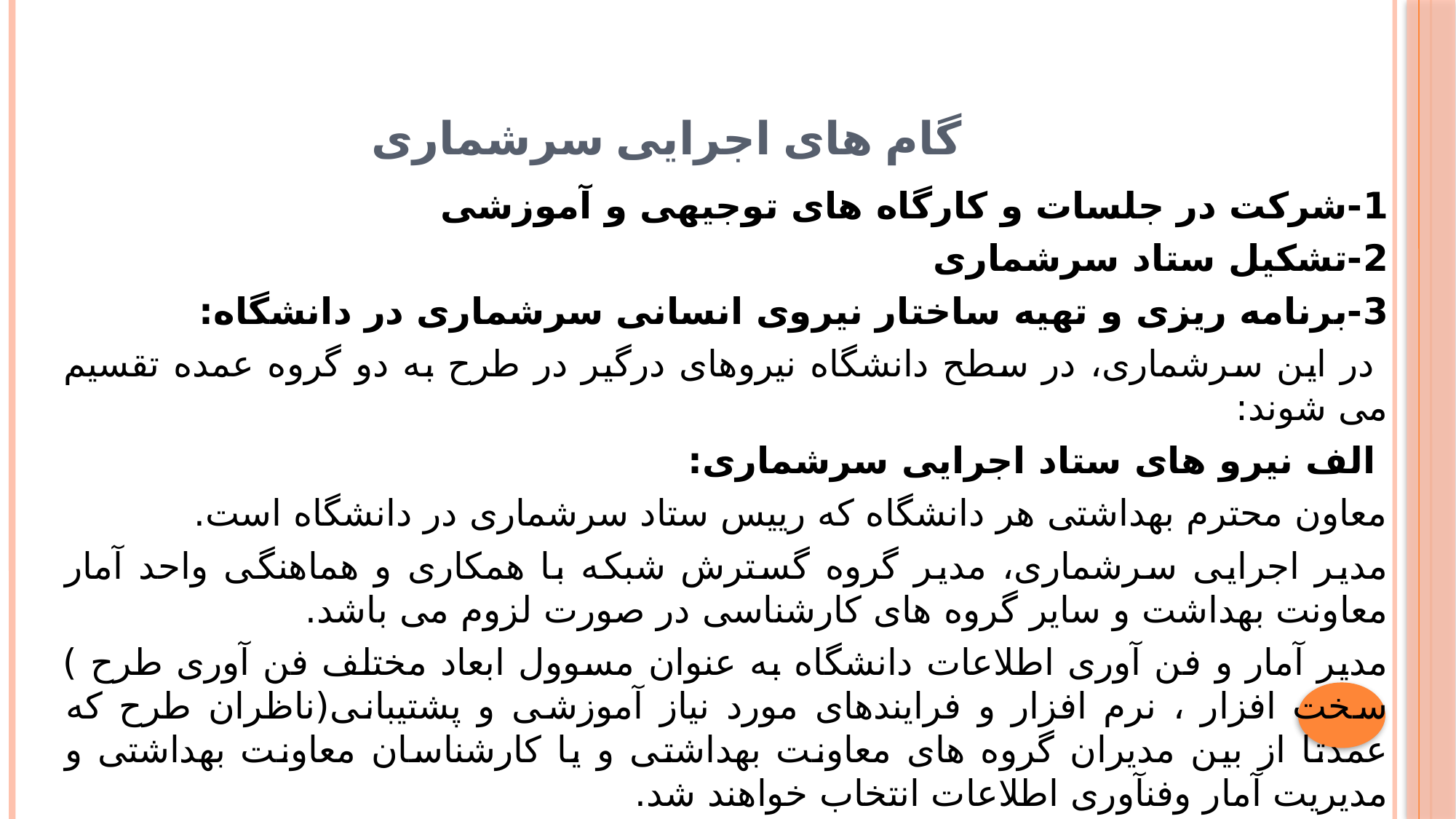

# گام های اجرایی سرشماری
1-شرکت در جلسات و کارگاه های توجیهی و آموزشی
2-تشکیل ستاد سرشماری
3-برنامه ریزی و تهیه ساختار نیروی انسانی سرشماری در دانشگاه:
 در این سرشماری، در سطح دانشگاه نیروهای درگیر در طرح به دو گروه عمده تقسیم می شوند:
 الف نیرو های ستاد اجرایی سرشماری:
معاون محترم بهداشتی هر دانشگاه که رییس ستاد سرشماری در دانشگاه است.
مدیر اجرایی سرشماری، مدیر گروه گسترش شبکه با همکاری و هماهنگی واحد آمار معاونت بهداشت و سایر گروه های کارشناسی در صورت لزوم می باشد.
مدیر آمار و فن آوری اطلاعات دانشگاه به عنوان مسوول ابعاد مختلف فن آوری طرح ) سخت افزار ، نرم افزار و فرایندهای مورد نیاز آموزشی و پشتیبانی(ناظران طرح که عمدتا از بین مدیران گروه های معاونت بهداشتی و یا کارشناسان معاونت بهداشتی و مدیریت آمار وفنآوری اطلاعات انتخاب خواهند شد.